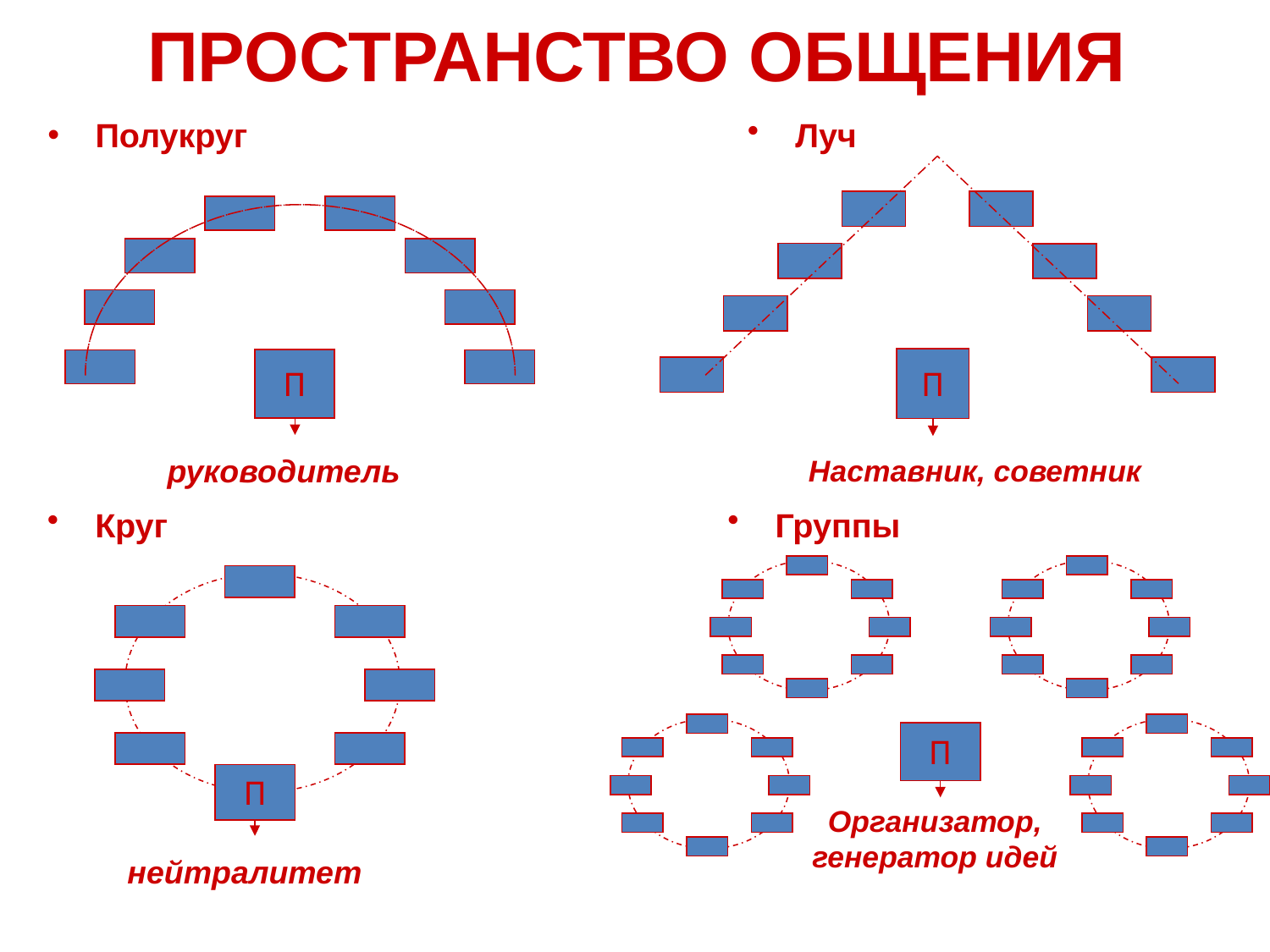

# ПРОСТРАНСТВО ОБЩЕНИЯ
Полукруг
Луч

П

П

руководитель
Наставник, советник
Круг
Группы

П

П

Организатор, генератор идей
нейтралитет